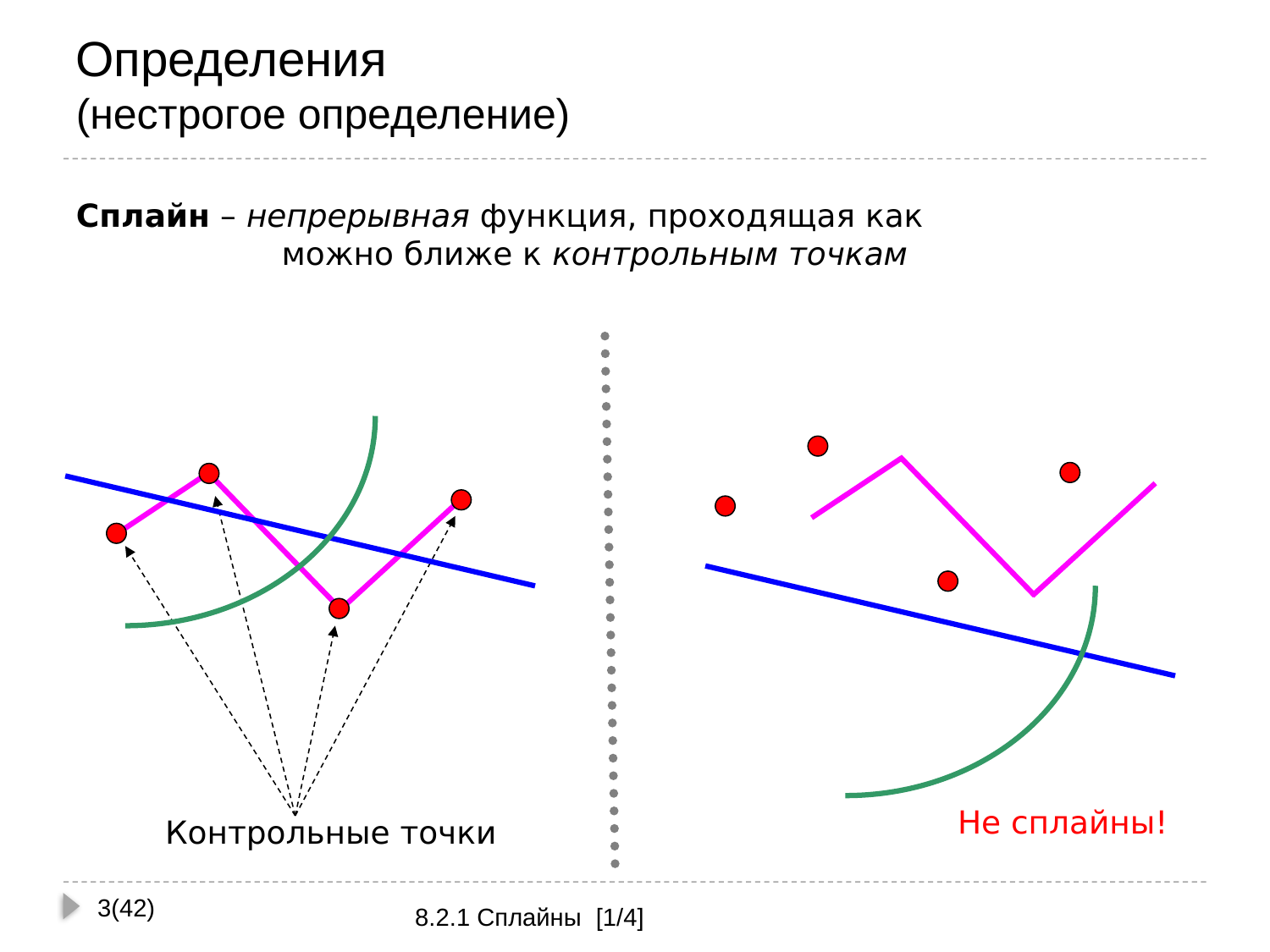

# Определения (нестрогое определение)
Сплайн – непрерывная функция, проходящая как 		         	    можно ближе к контрольным точкам

Контрольные точки

Не сплайны!
3(42)
8.2.1 Сплайны  [1/4]